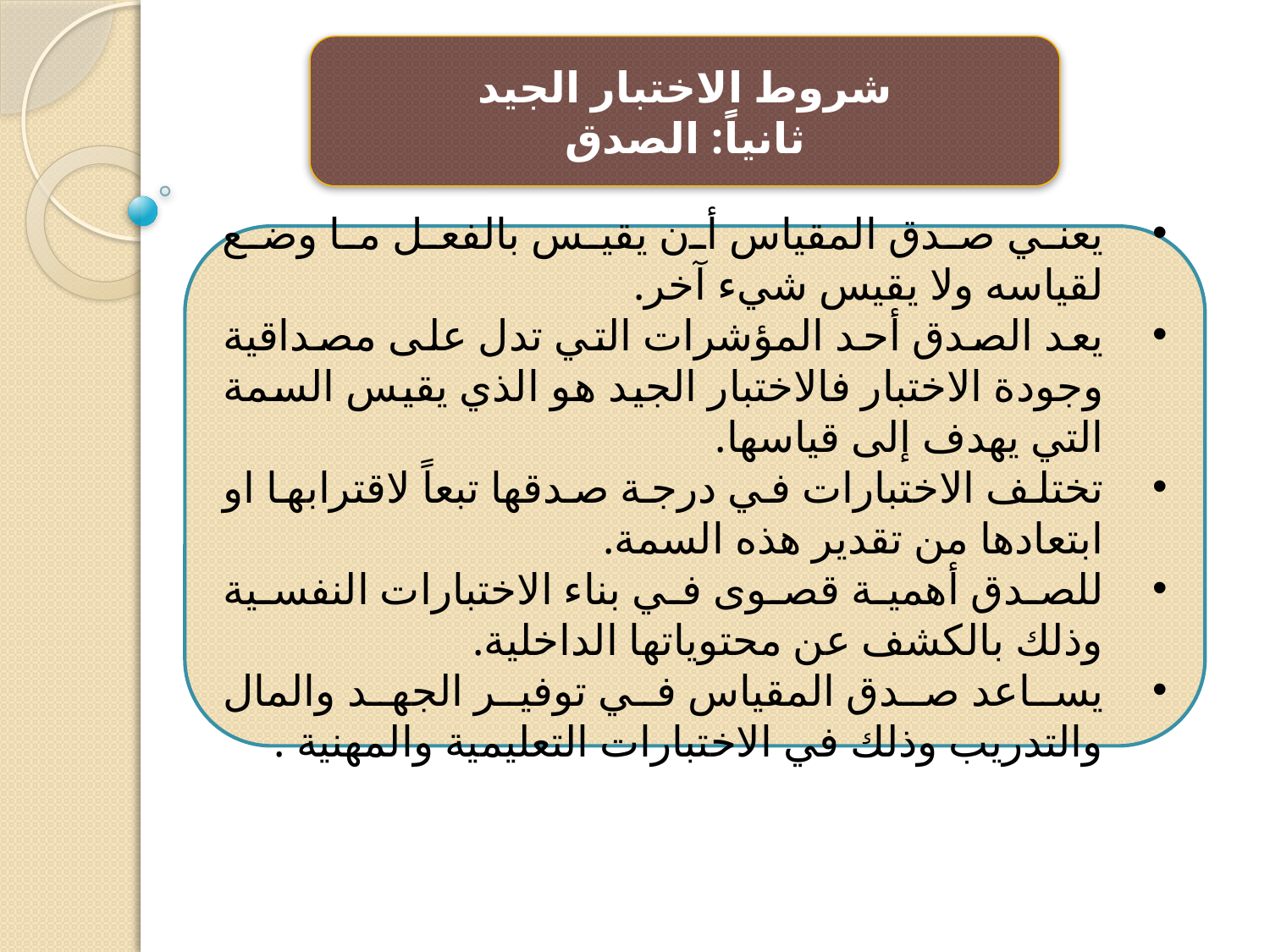

شروط الاختبار الجيد
ثانياً: الصدق
يعني صدق المقياس أن يقيس بالفعل ما وضع لقياسه ولا يقيس شيء آخر.
يعد الصدق أحد المؤشرات التي تدل على مصداقية وجودة الاختبار فالاختبار الجيد هو الذي يقيس السمة التي يهدف إلى قياسها.
تختلف الاختبارات في درجة صدقها تبعاً لاقترابها او ابتعادها من تقدير هذه السمة.
للصدق أهمية قصوى في بناء الاختبارات النفسية وذلك بالكشف عن محتوياتها الداخلية.
يساعد صدق المقياس في توفير الجهد والمال والتدريب وذلك في الاختبارات التعليمية والمهنية .